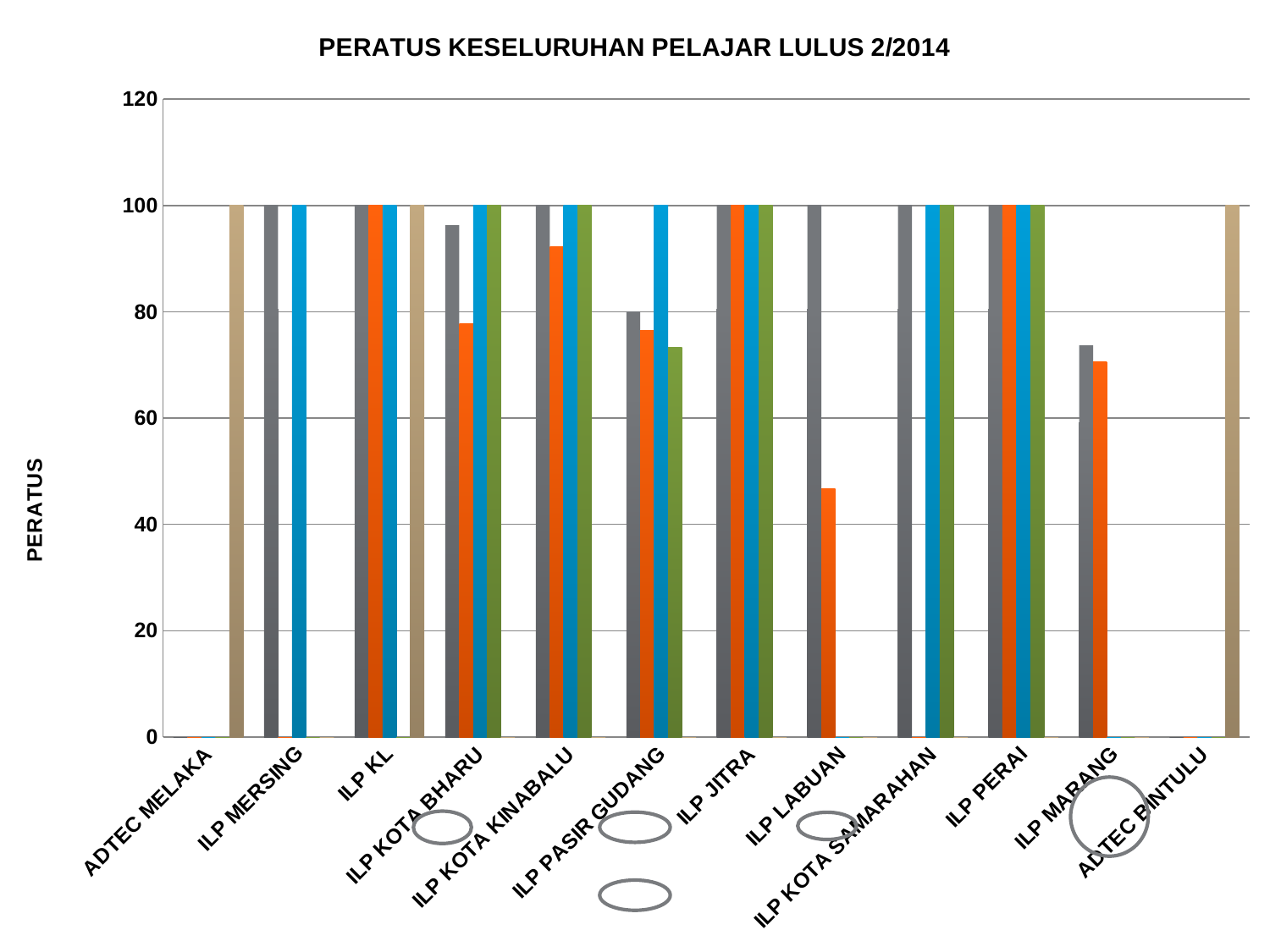

### Chart: PERATUS KESELURUHAN PELAJAR LULUS 2/2014

| Category | SEM 1 | SEM 2 | SEM 3 | SEM 4 | SEM 5 |
|---|---|---|---|---|---|
| ADTEC MELAKA | 0.0 | 0.0 | 0.0 | 0.0 | 100.0 |
| ILP MERSING | 100.0 | 0.0 | 100.0 | 0.0 | 0.0 |
| ILP KL | 100.0 | 100.0 | 100.0 | 0.0 | 100.0 |
| ILP KOTA BHARU | 96.2962962962963 | 77.77777777777776 | 100.0 | 100.0 | 0.0 |
| ILP KOTA KINABALU | 100.0 | 92.30769230769228 | 100.0 | 100.0 | 0.0 |
| ILP PASIR GUDANG | 80.0 | 76.47058823529409 | 100.0 | 73.3333333333333 | 0.0 |
| ILP JITRA | 100.0 | 100.0 | 100.0 | 100.0 | 0.0 |
| ILP LABUAN | 100.0 | 46.66666666666663 | 0.0 | 0.0 | 0.0 |
| ILP KOTA SAMARAHAN | 100.0 | 0.0 | 100.0 | 100.0 | 0.0 |
| ILP PERAI | 100.0 | 100.0 | 100.0 | 100.0 | 0.0 |
| ILP MARANG | 73.7 | 70.6 | 0.0 | 0.0 | 0.0 |
| ADTEC BINTULU | 0.0 | 0.0 | 0.0 | 0.0 | 100.0 |